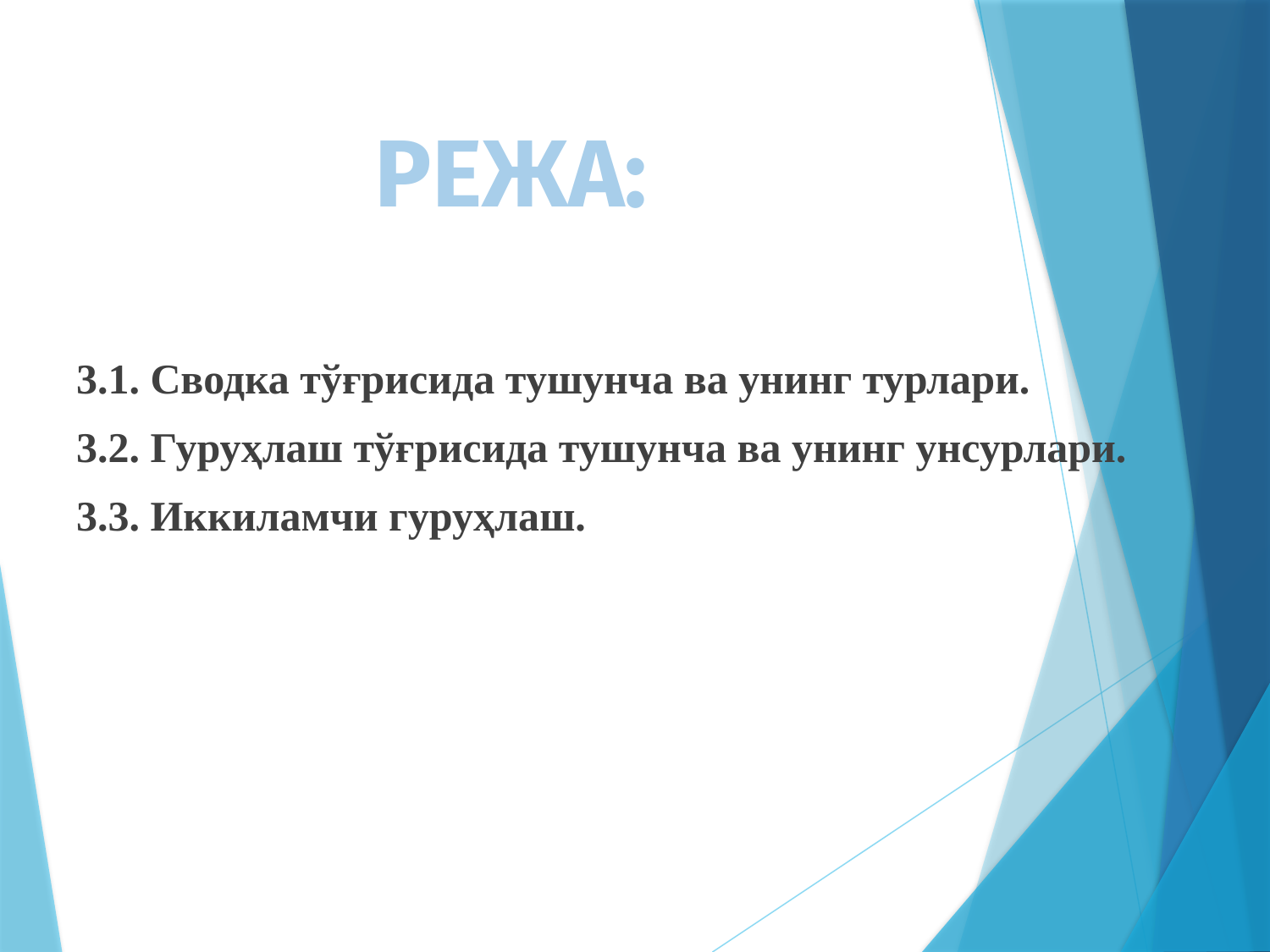

РЕЖА:

3.1. Сводка тўғрисида тушунча ва унинг турлари.
3.2. Гуруҳлаш тўғрисида тушунча ва унинг унсурлари.
3.3. Иккиламчи гуруҳлаш.